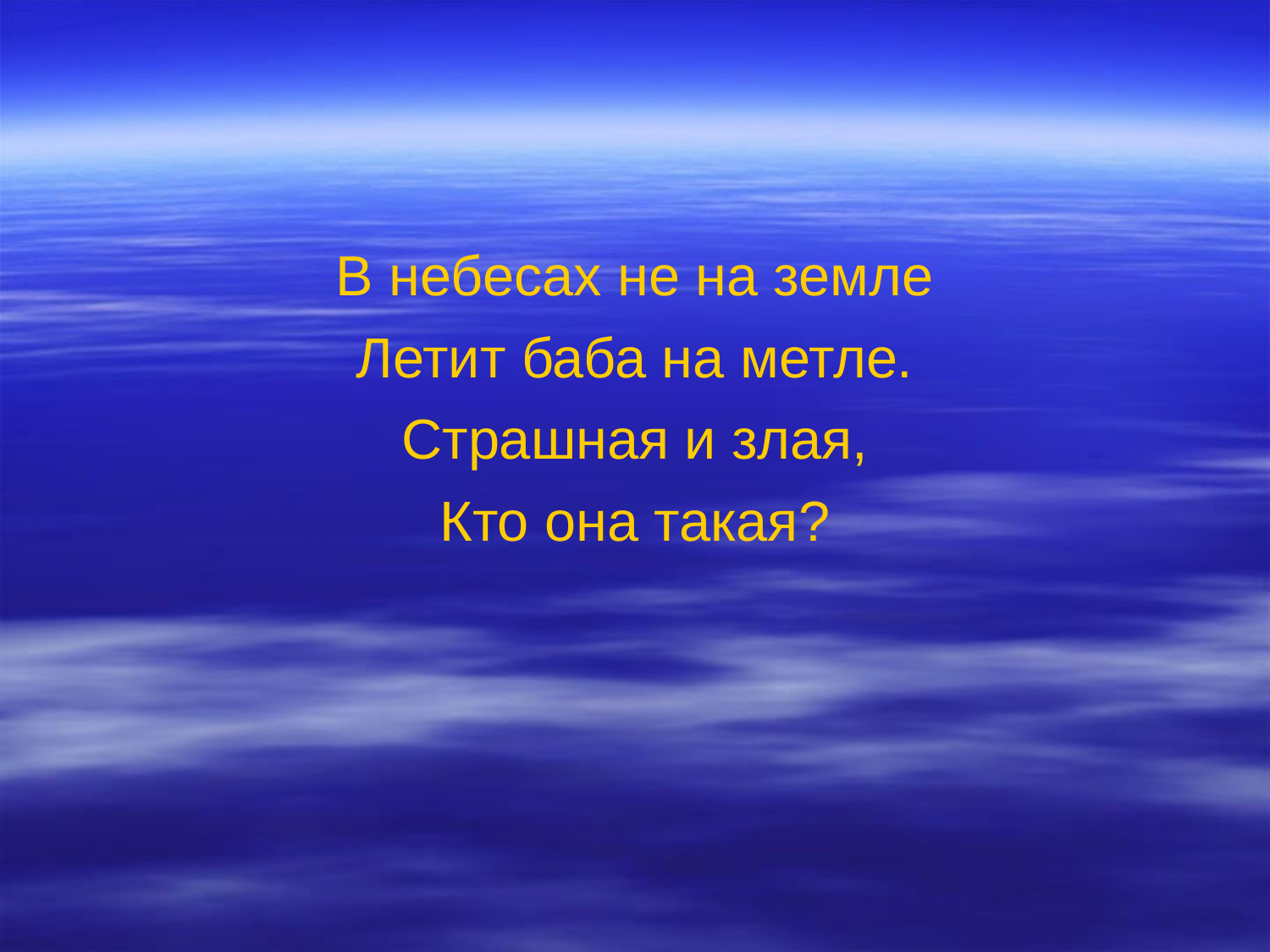

В небесах не на земле
Летит баба на метле.
Страшная и злая,
Кто она такая?